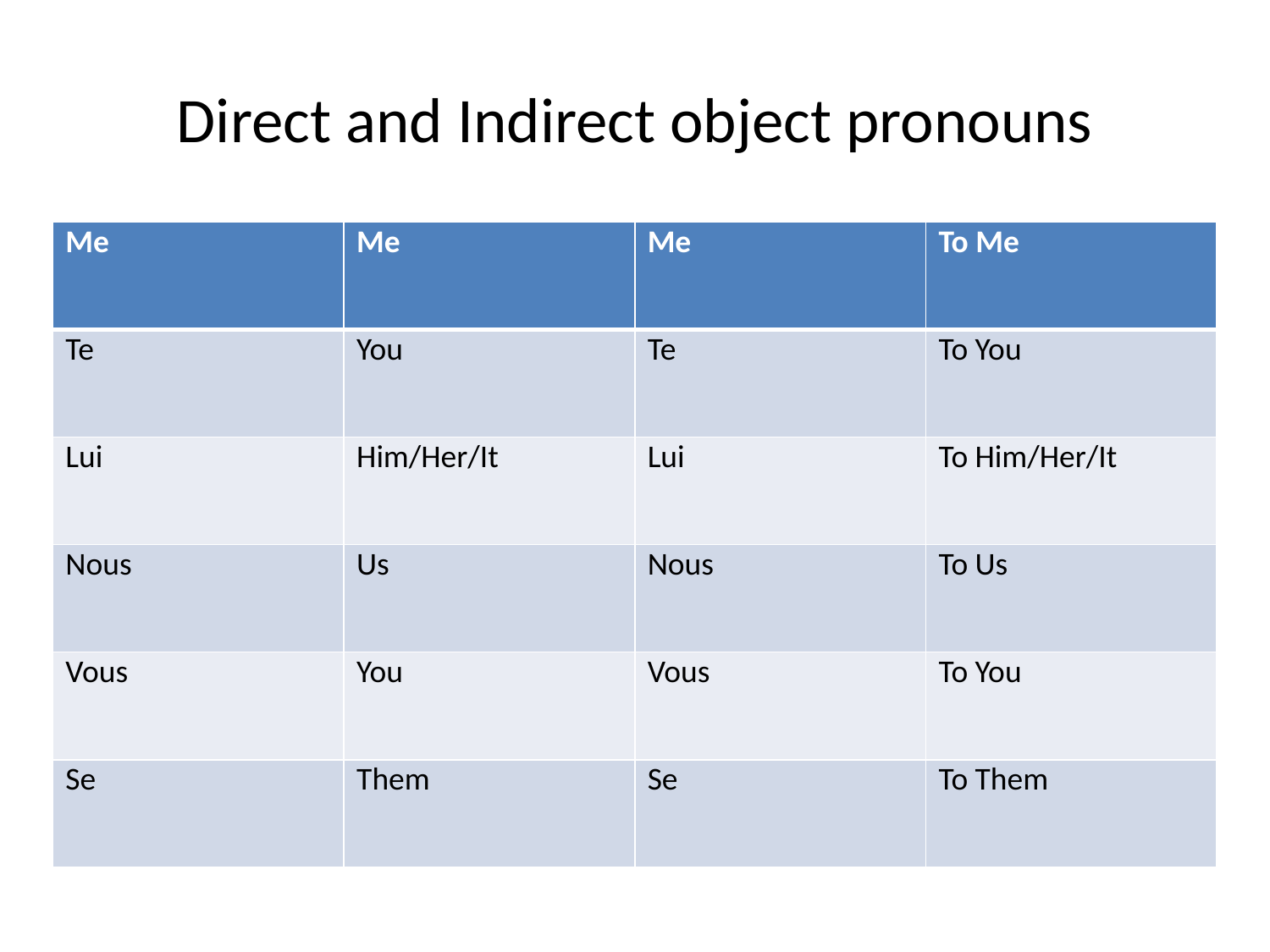

# Direct and Indirect object pronouns
| Me | Me | Me | To Me |
| --- | --- | --- | --- |
| Te | You | Te | To You |
| Lui | Him/Her/It | Lui | To Him/Her/It |
| Nous | Us | Nous | To Us |
| Vous | You | Vous | To You |
| Se | Them | Se | To Them |